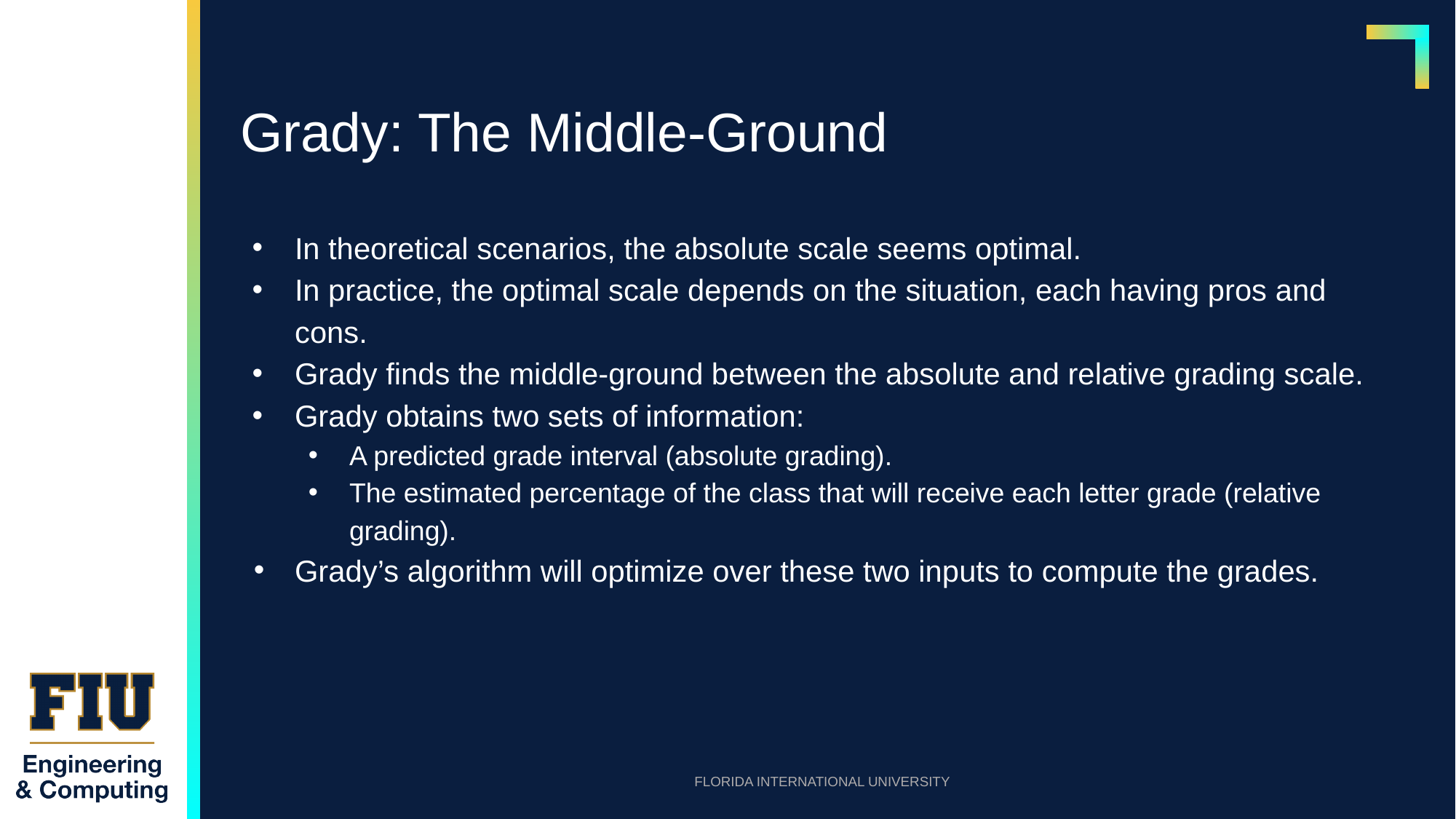

# Grady: The Middle-Ground
In theoretical scenarios, the absolute scale seems optimal.
In practice, the optimal scale depends on the situation, each having pros and cons.
Grady finds the middle-ground between the absolute and relative grading scale.
Grady obtains two sets of information:
A predicted grade interval (absolute grading).
The estimated percentage of the class that will receive each letter grade (relative grading).
Grady’s algorithm will optimize over these two inputs to compute the grades.